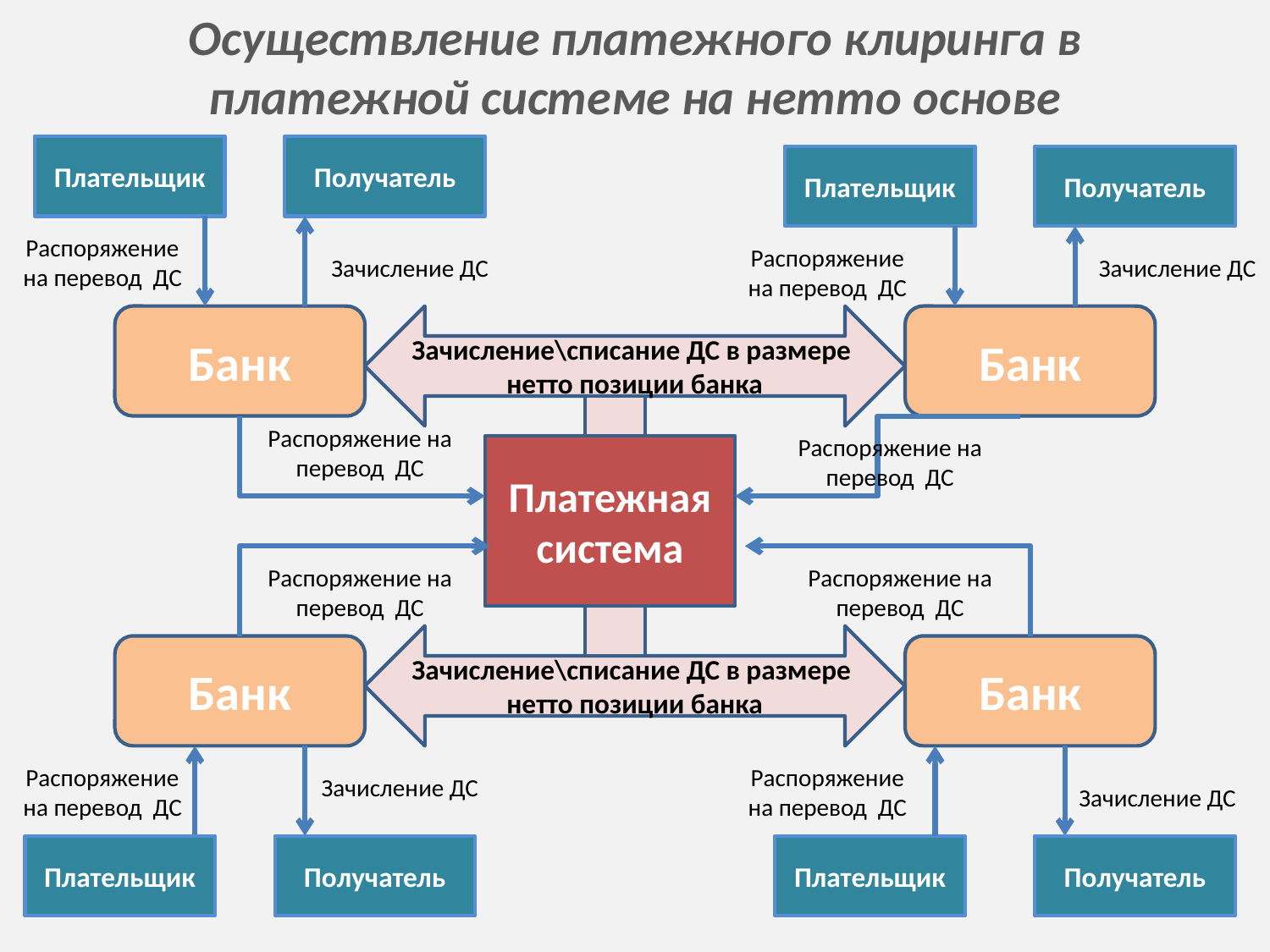

Осуществление платежного клиринга в платежной системе на нетто основе
Плательщик
Получатель
Плательщик
Получатель
Распоряжение на перевод  ДС
Распоряжение на перевод  ДС
Зачисление ДС
Зачисление ДС
Банк
Зачисление\списание ДС в размере  нетто позиции банка
Банк

Распоряжение на перевод  ДС
Распоряжение на перевод  ДС
Платежная система
Распоряжение на перевод  ДС
Распоряжение на перевод  ДС

Зачисление\списание ДС в размере  нетто позиции банка
Банк
Банк
Распоряжение на перевод  ДС
Распоряжение на перевод  ДС
Зачисление ДС
Зачисление ДС
Плательщик
Получатель
Плательщик
Получатель